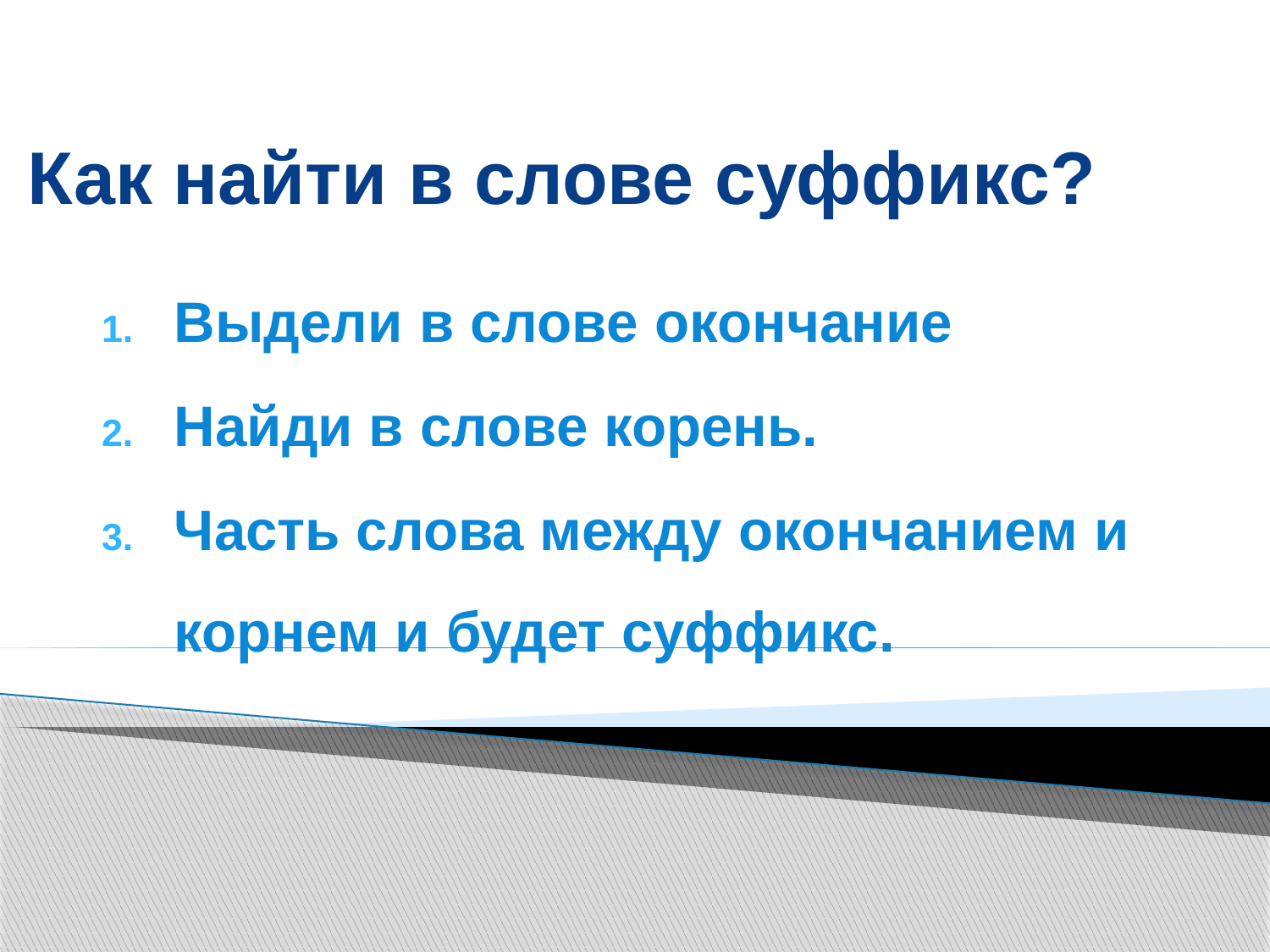

# Как найти в слове суффикс?
Выдели в слове окончание
Найди в слове корень.
Часть слова между окончанием и корнем и будет суффикс.